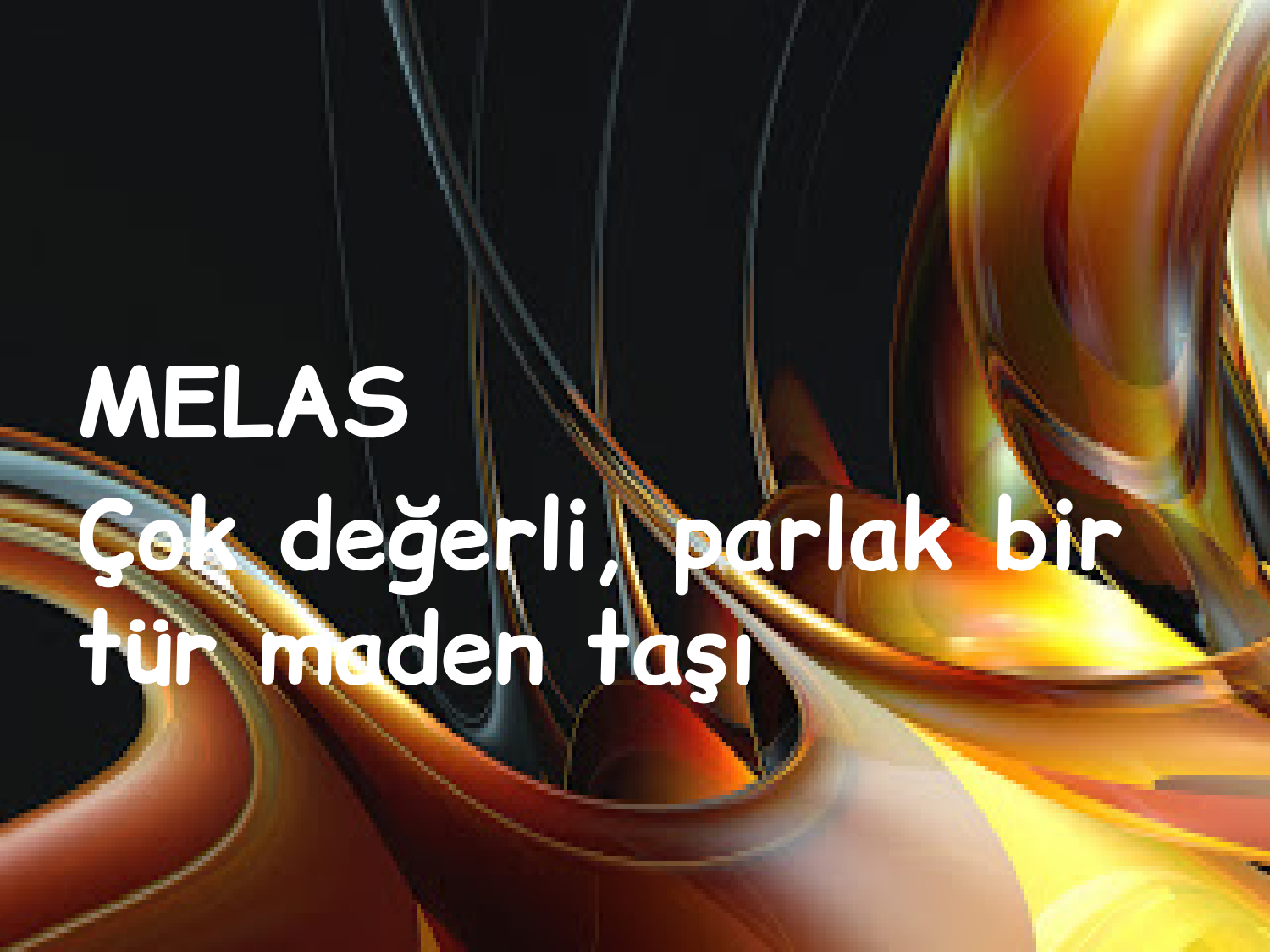

#
                                          			MELAS
Çok değerli, parlak bir tür maden taşı